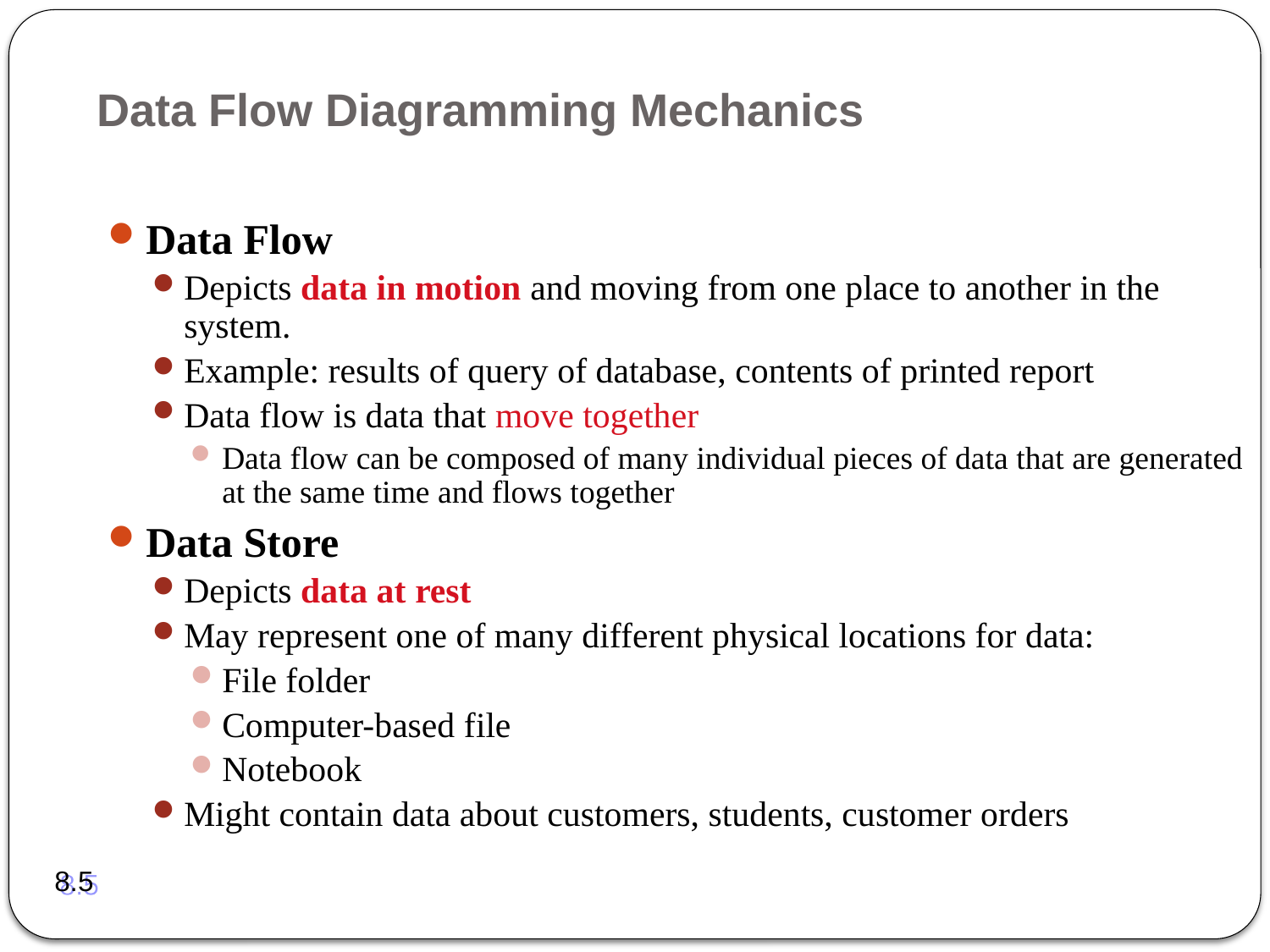

# Data Flow Diagramming Mechanics
Data Flow
Depicts data in motion and moving from one place to another in the system.
Example: results of query of database, contents of printed report
Data flow is data that move together
Data flow can be composed of many individual pieces of data that are generated at the same time and flows together
Data Store
Depicts data at rest
May represent one of many different physical locations for data:
File folder
Computer-based file
Notebook
Might contain data about customers, students, customer orders
8.5